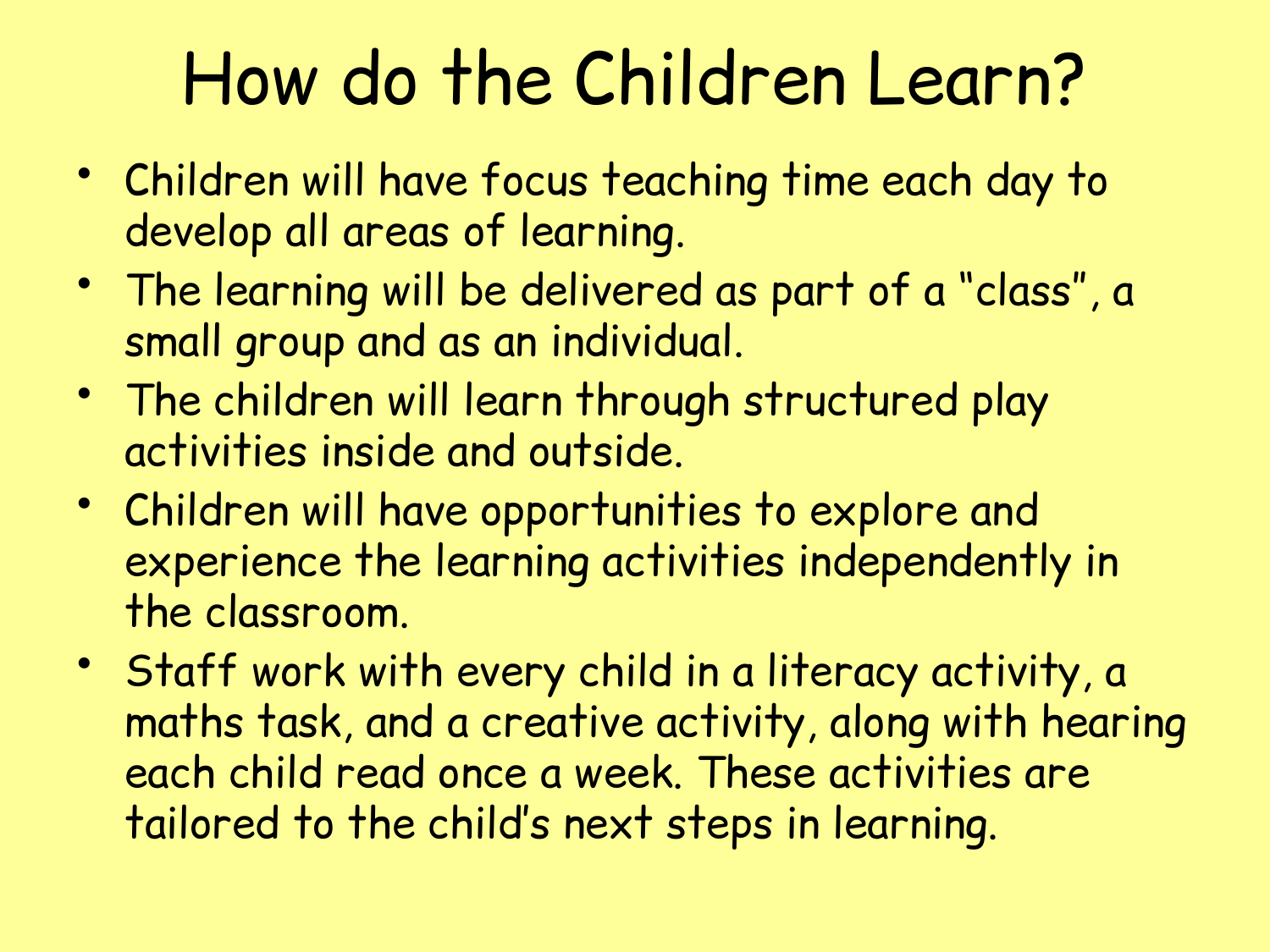

# How do the Children Learn?
Children will have focus teaching time each day to develop all areas of learning.
The learning will be delivered as part of a “class”, a small group and as an individual.
The children will learn through structured play activities inside and outside.
Children will have opportunities to explore and experience the learning activities independently in the classroom.
Staff work with every child in a literacy activity, a maths task, and a creative activity, along with hearing each child read once a week. These activities are tailored to the child’s next steps in learning.